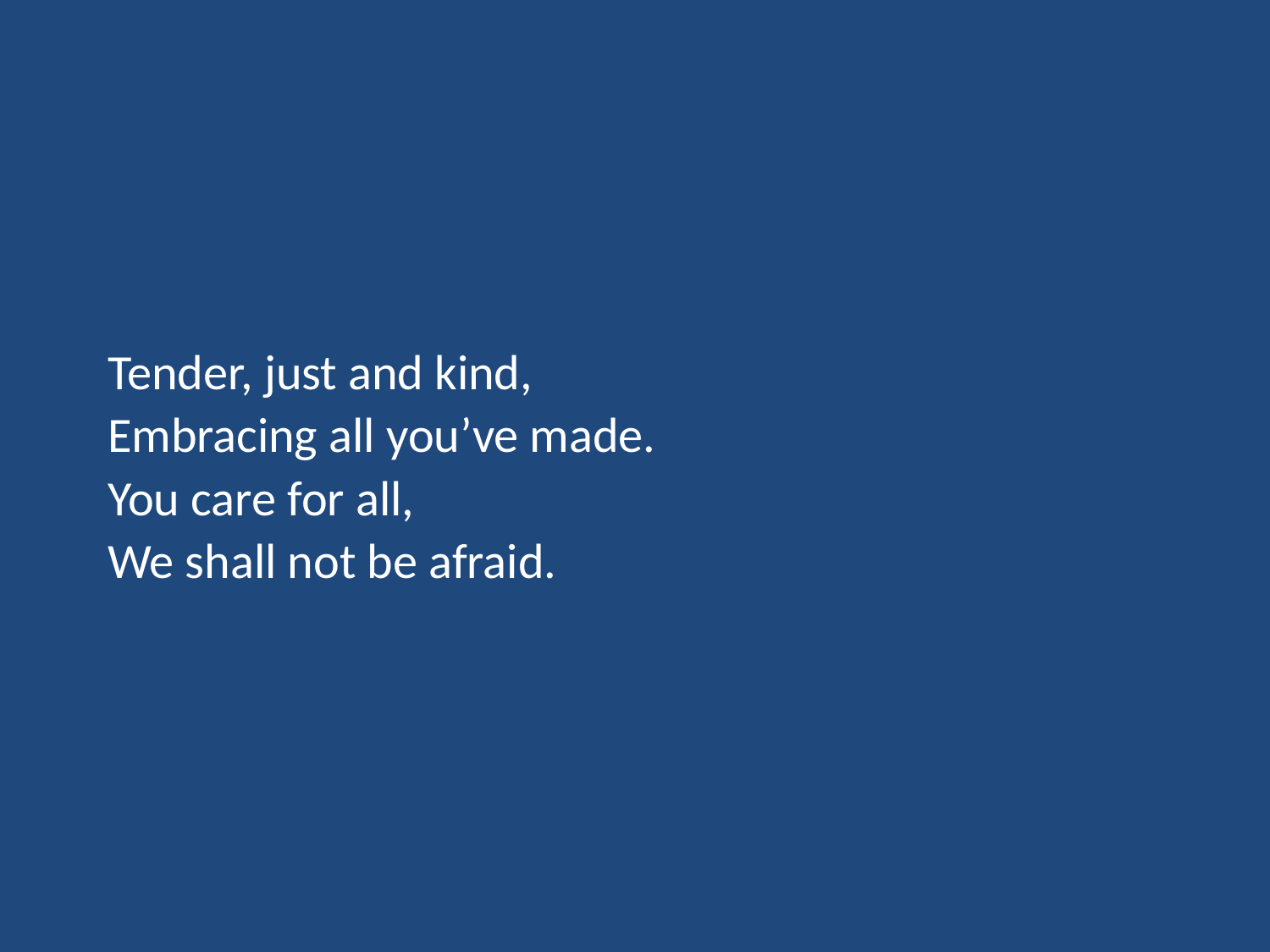

Tender, just and kind,
Embracing all you’ve made.
You care for all,
We shall not be afraid.